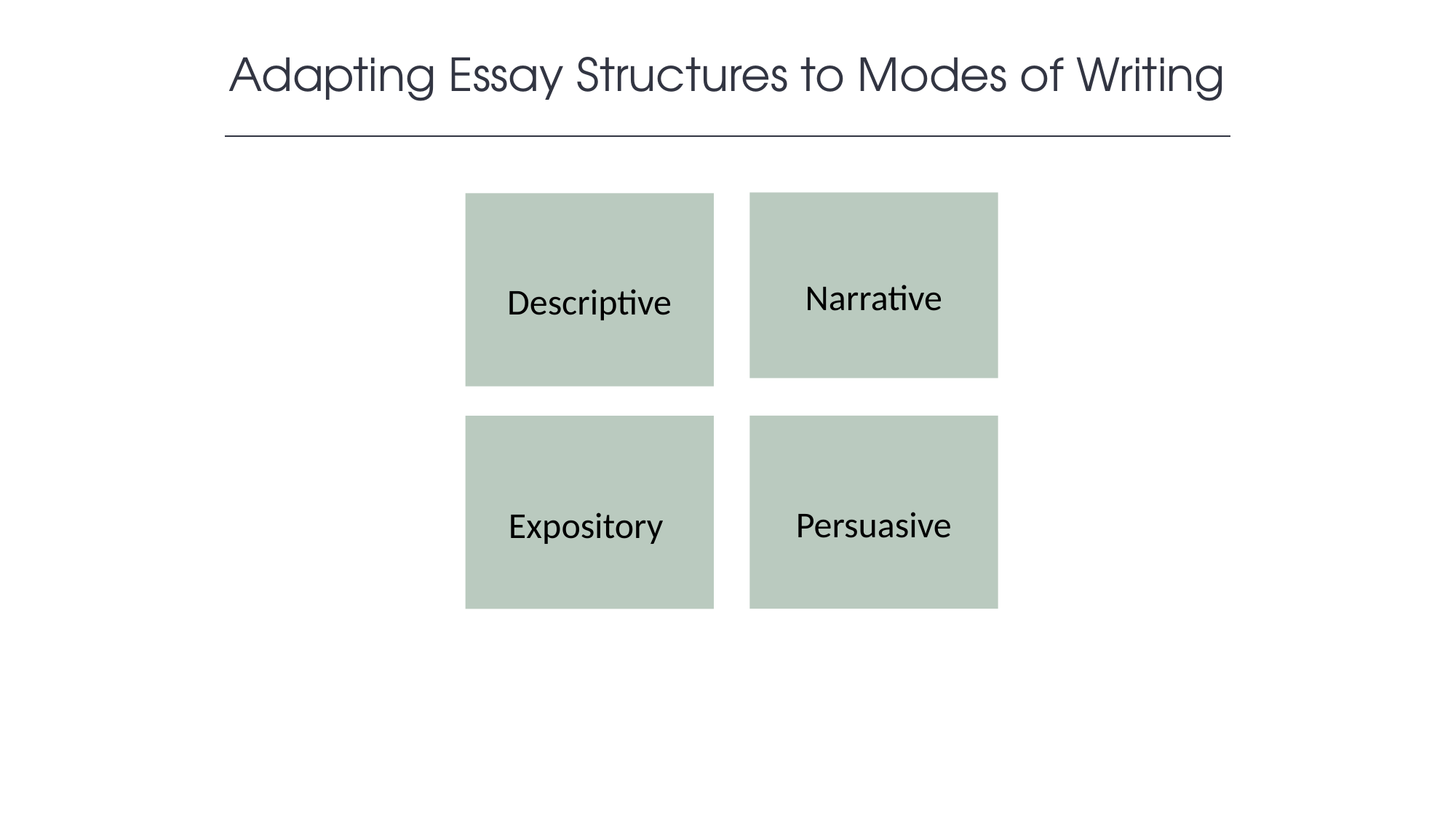

Adapting Essay Structures to Modes of Writing
HAWKES LEARNING

Narrative

Descriptive

Persuasive

Expository